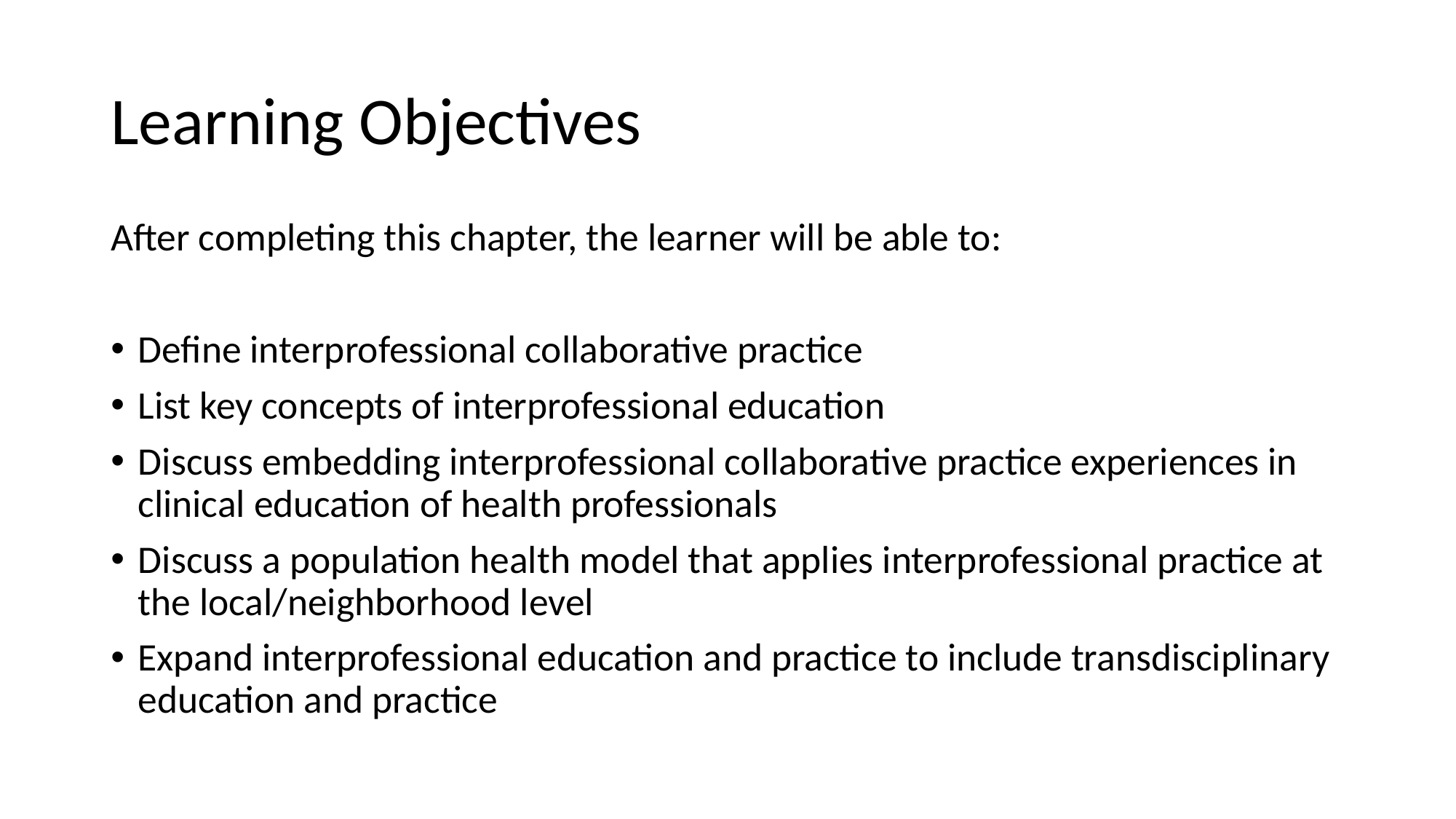

# Learning Objectives
After completing this chapter, the learner will be able to:

Define interprofessional collaborative practice
List key concepts of interprofessional education
Discuss embedding interprofessional collaborative practice experiences in clinical education of health professionals
Discuss a population health model that applies interprofessional practice at the local/neighborhood level
Expand interprofessional education and practice to include transdisciplinary education and practice